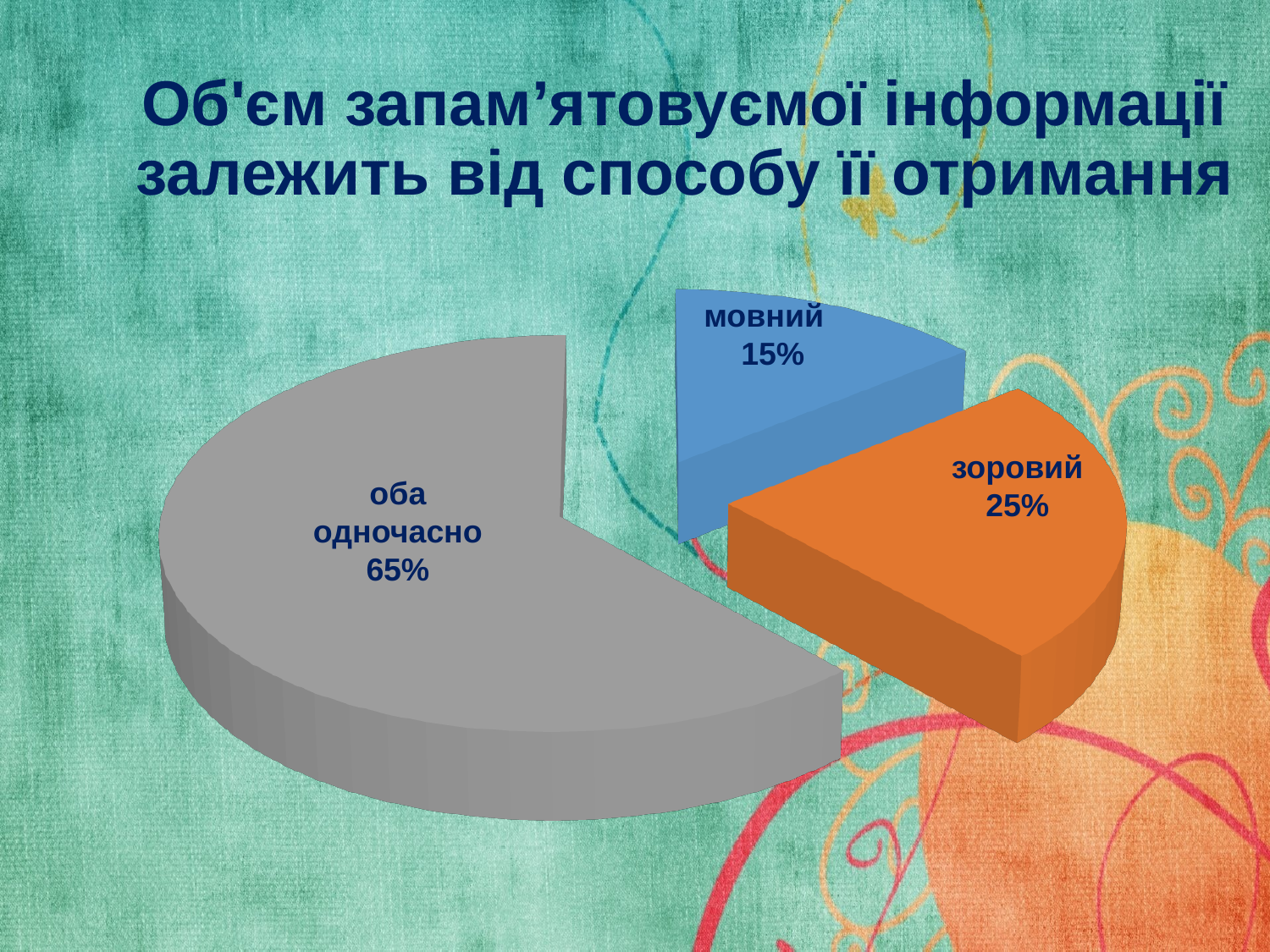

# Об'єм запам’ятовуємої інформації залежить від способу її отримання

[unsupported chart]

мовний
15%
зоровий
25%
оба
одночасно
65%